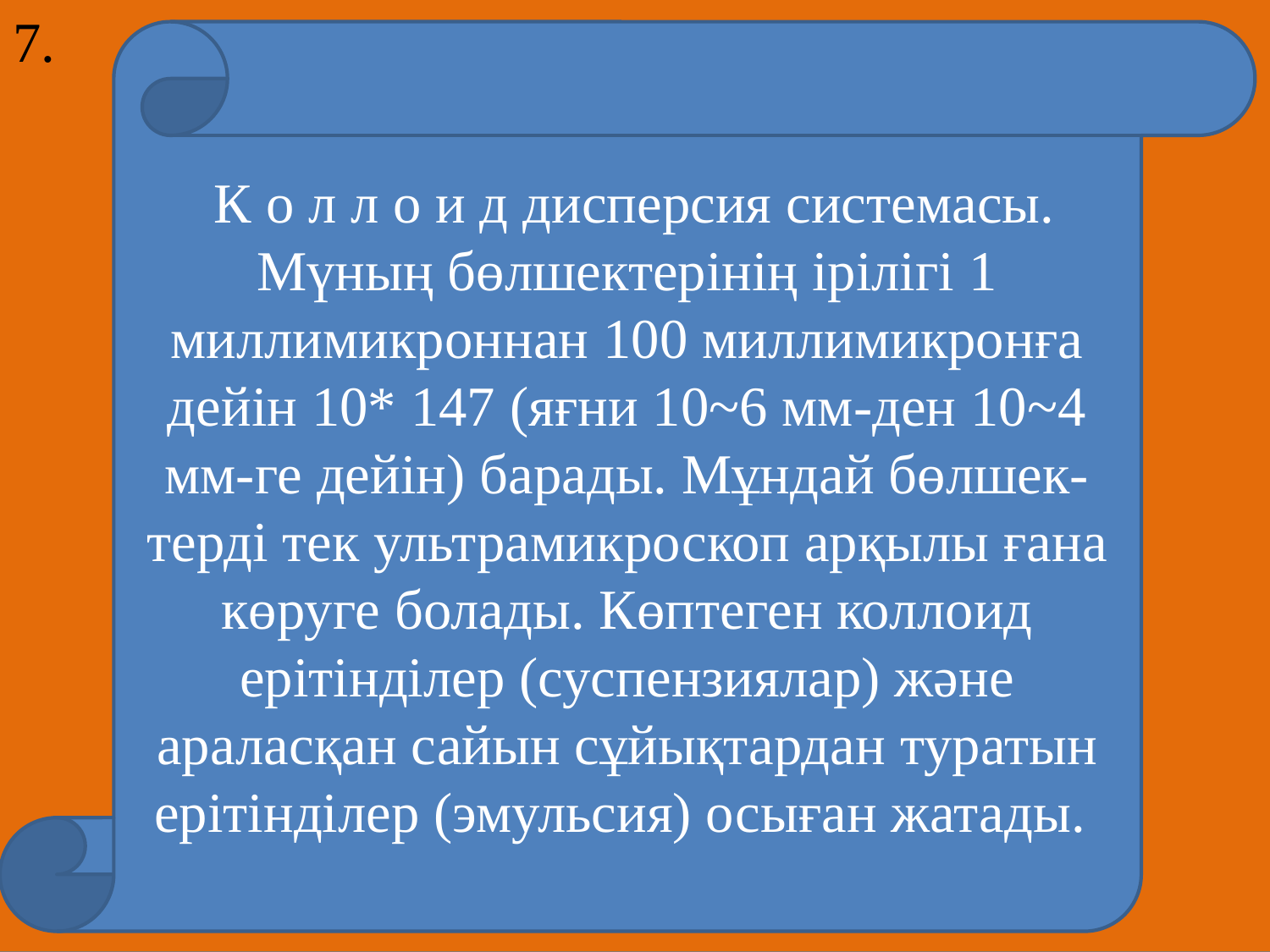

7.
 К о л л о и д дисперсия системасы. Мүның бөлшектерінің ірілігі 1 миллимикроннан 100 миллимикронға дейін 10* 147 (яғни 10~6 мм-ден 10~4 мм-ге дейін) барады. Мұндай бөлшек- терді тек ультрамикроскоп арқылы ғана көруге болады. Көптеген коллоид ерітінділер (суспензиялар) және араласқан сайын сұйықтардан туратын ерітінділер (эмульсия) осыған жатады.